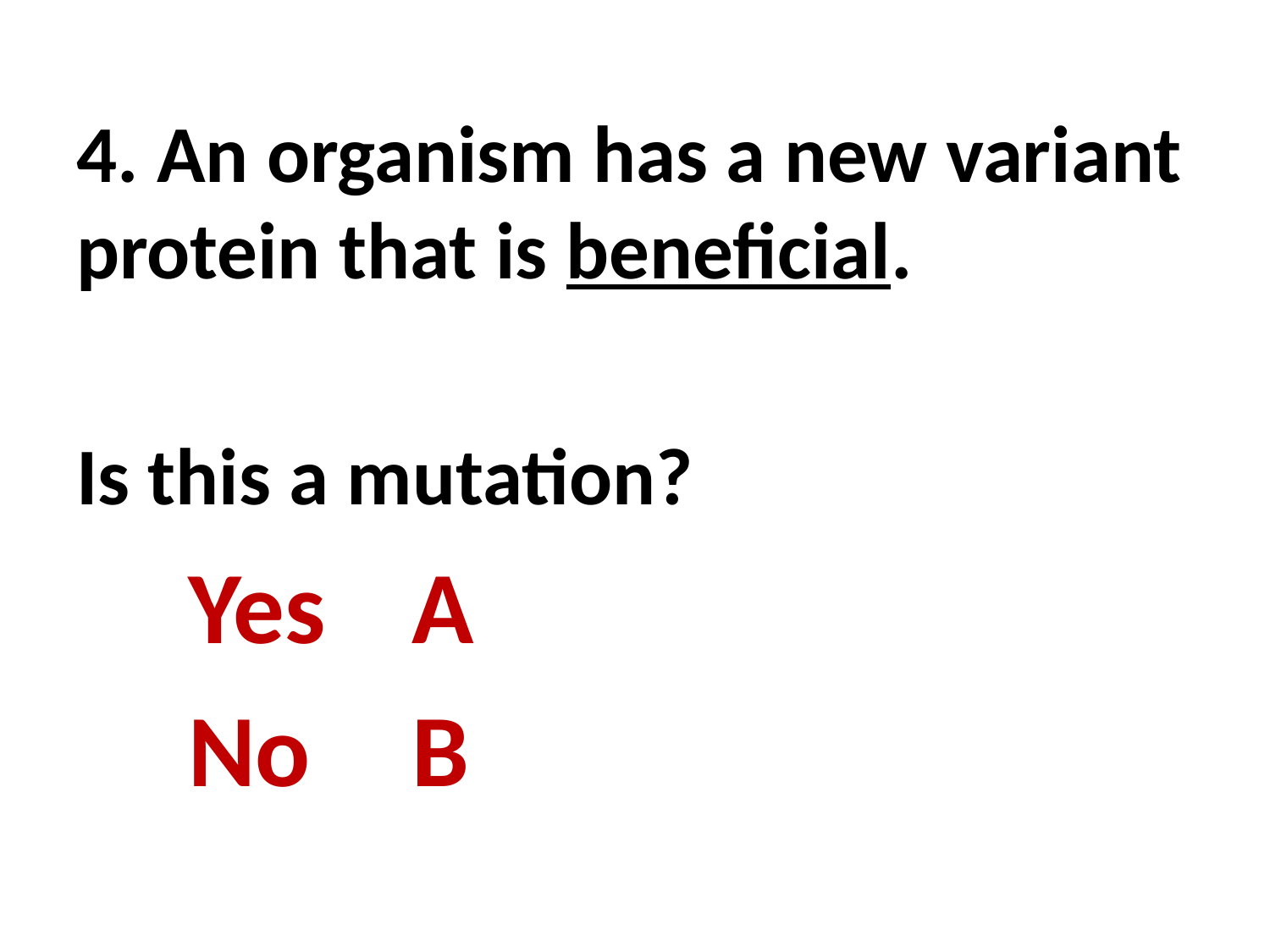

4. An organism has a new variant protein that is beneficial.

Is this a mutation?
		Yes			A
		No			B